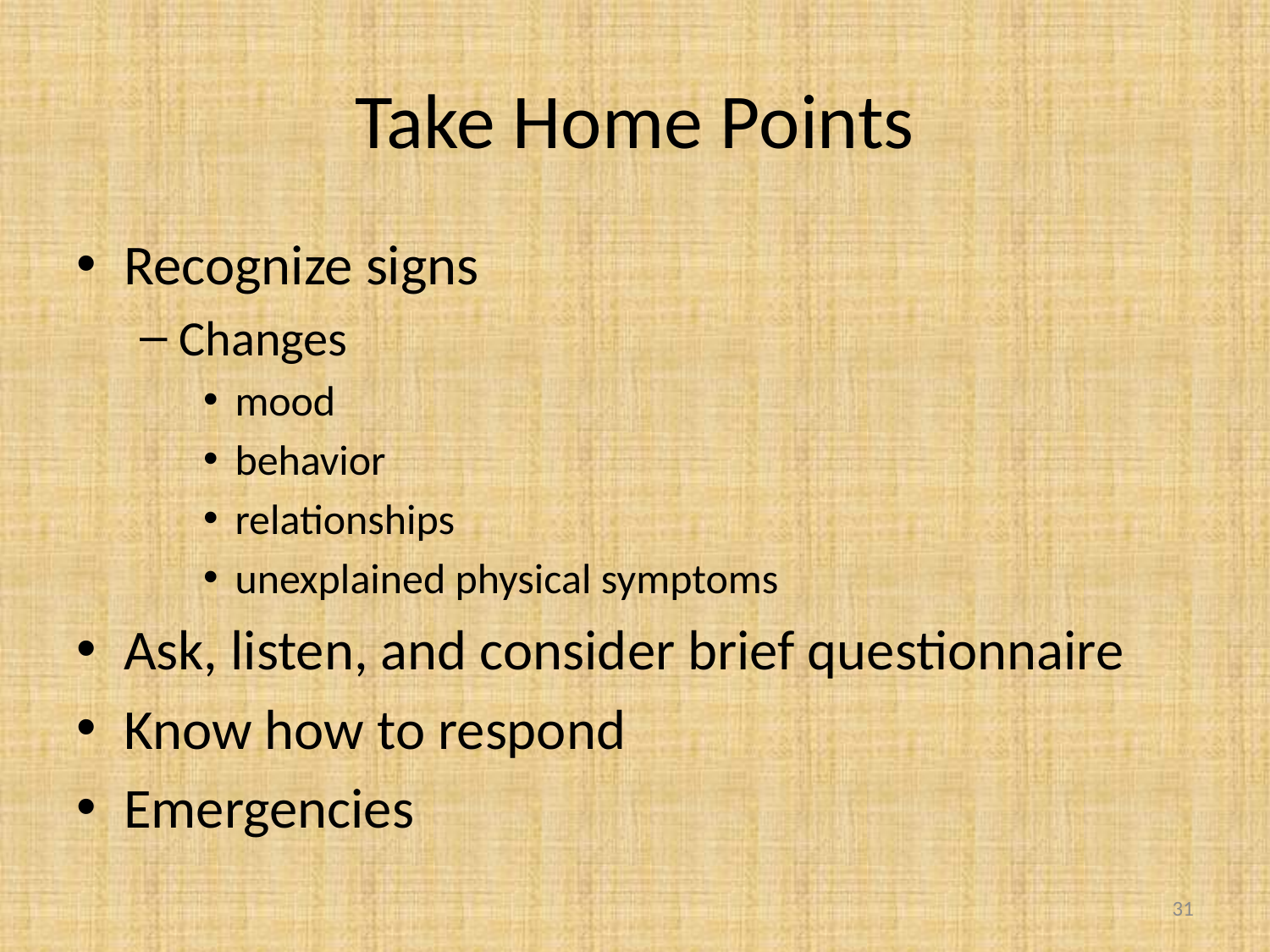

# Take Home Points
Recognize signs
Changes
mood
behavior
relationships
unexplained physical symptoms
Ask, listen, and consider brief questionnaire
Know how to respond
Emergencies

31